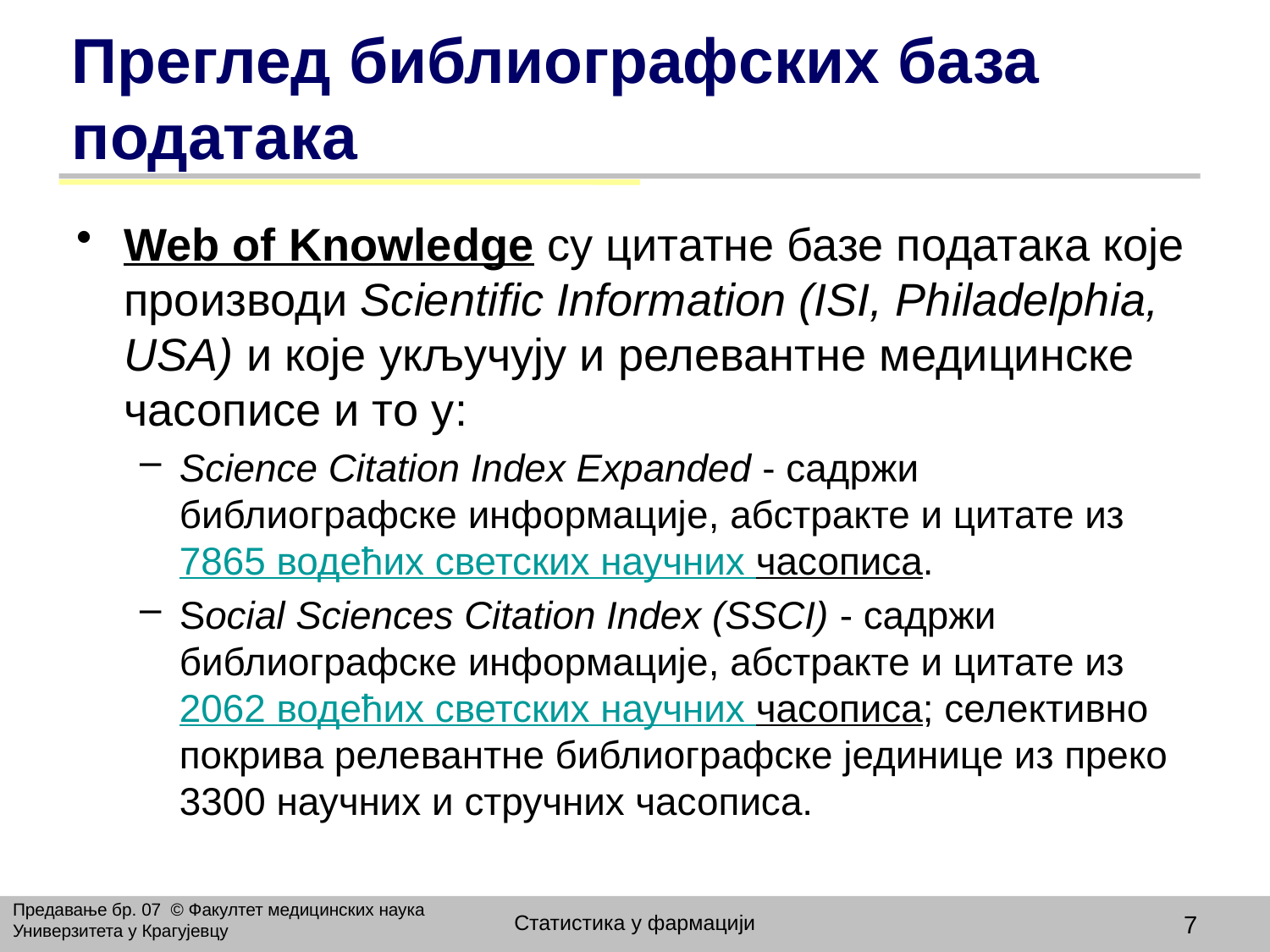

# Преглед библиографских база података
Web of Knowledge су цитатне базе података које производи Scientific Information (ISI, Philadelphia, USA) и које укључују и релевантне медицинске часописе и то у:
Science Citation Index Expanded - садржи библиографске информације, абстракте и цитате из 7865 водећих светских научних часописа.
Social Sciences Citation Index (SSCI) - садржи библиографске информације, абстракте и цитате из 2062 водећих светских научних часописа; селективно покрива релевантне библиографске јединице из преко 3300 научних и стручних часописа.
Предавање бр. 07  © Факултет медицинских наука Универзитета у Крагујевцу
Статистика у фармацији
7